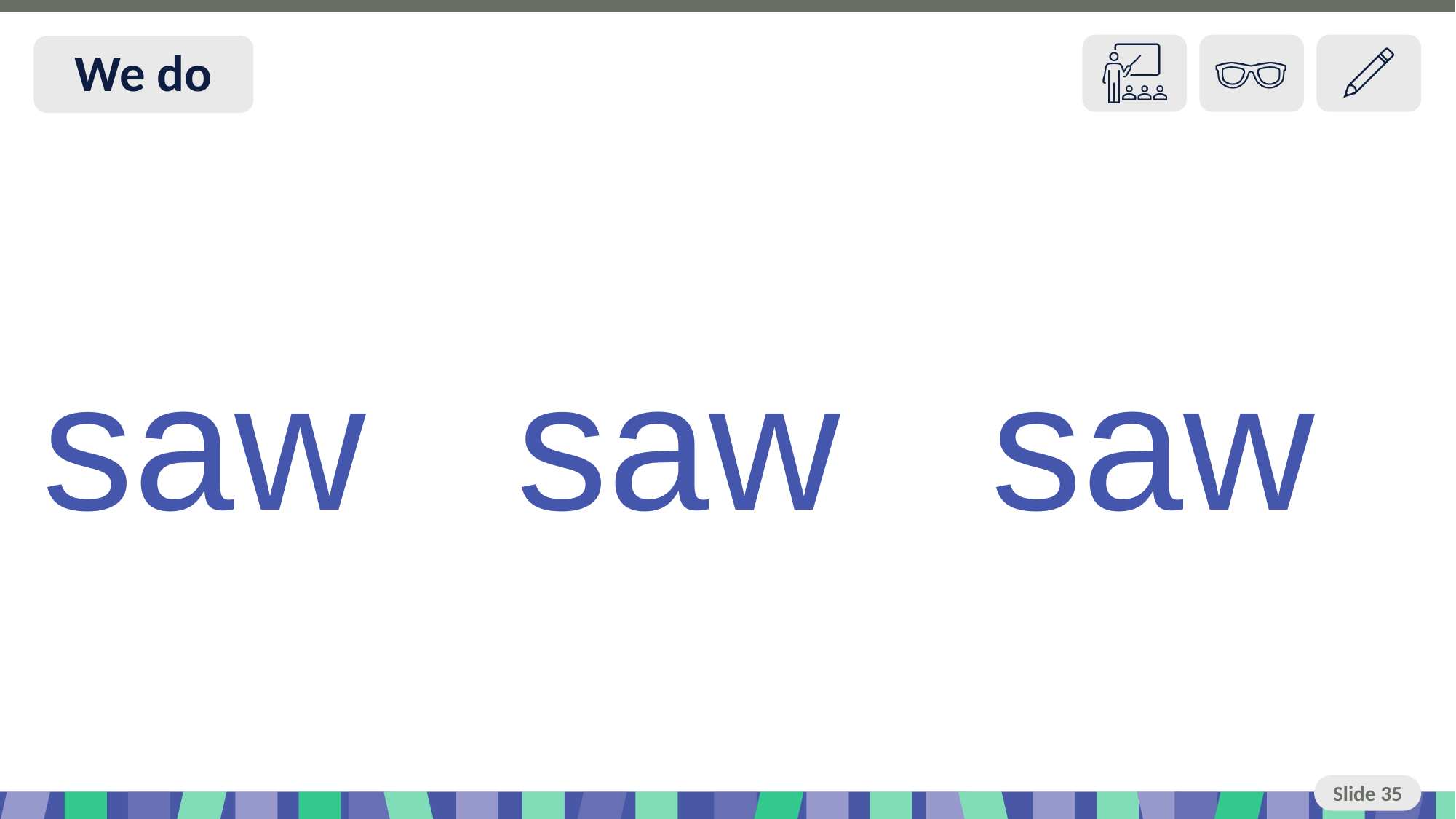

# Slide 35 We do
saw   saw   saw